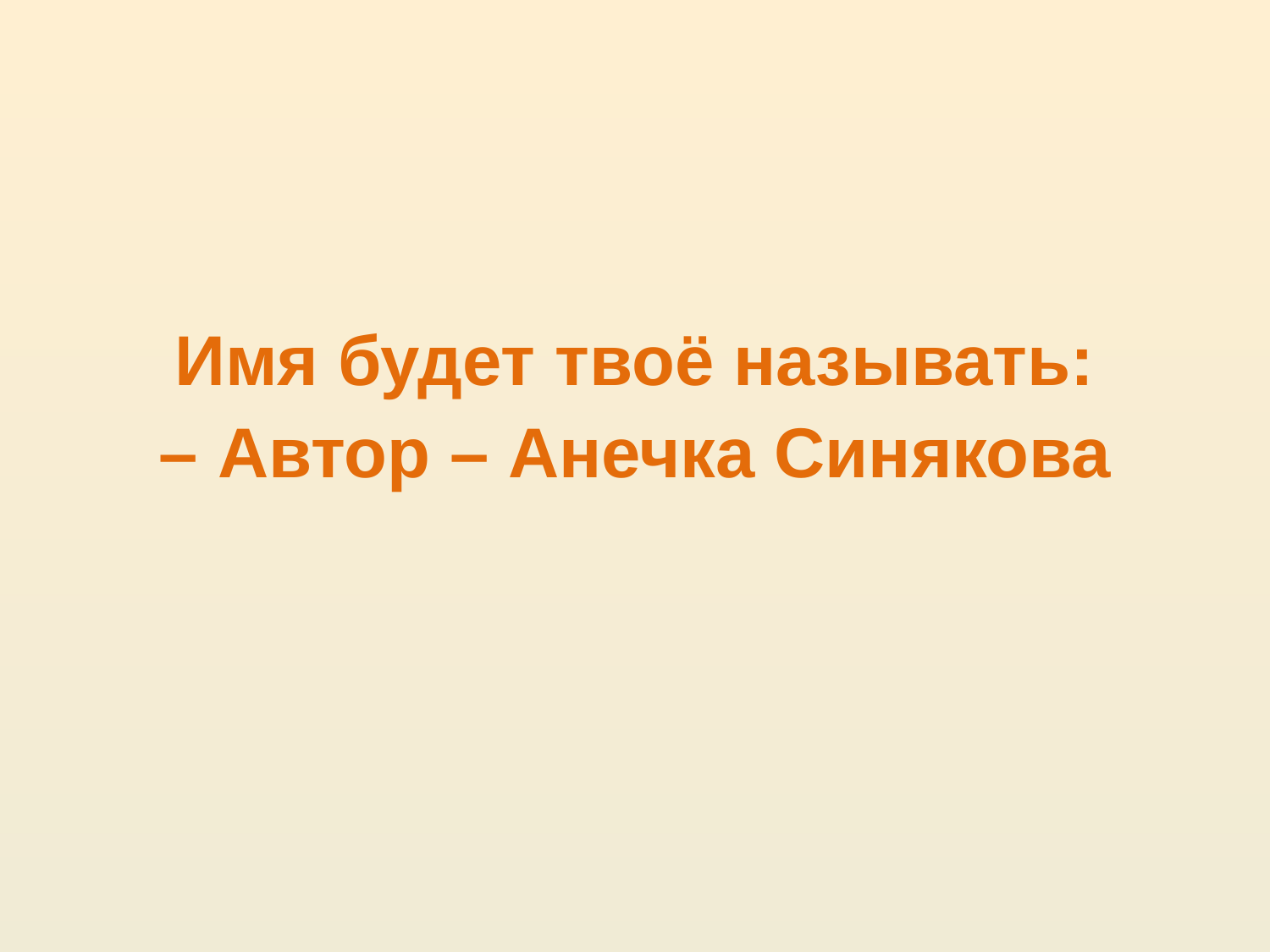

#

Имя будет твоё называть:
– Автор – Анечка Синякова